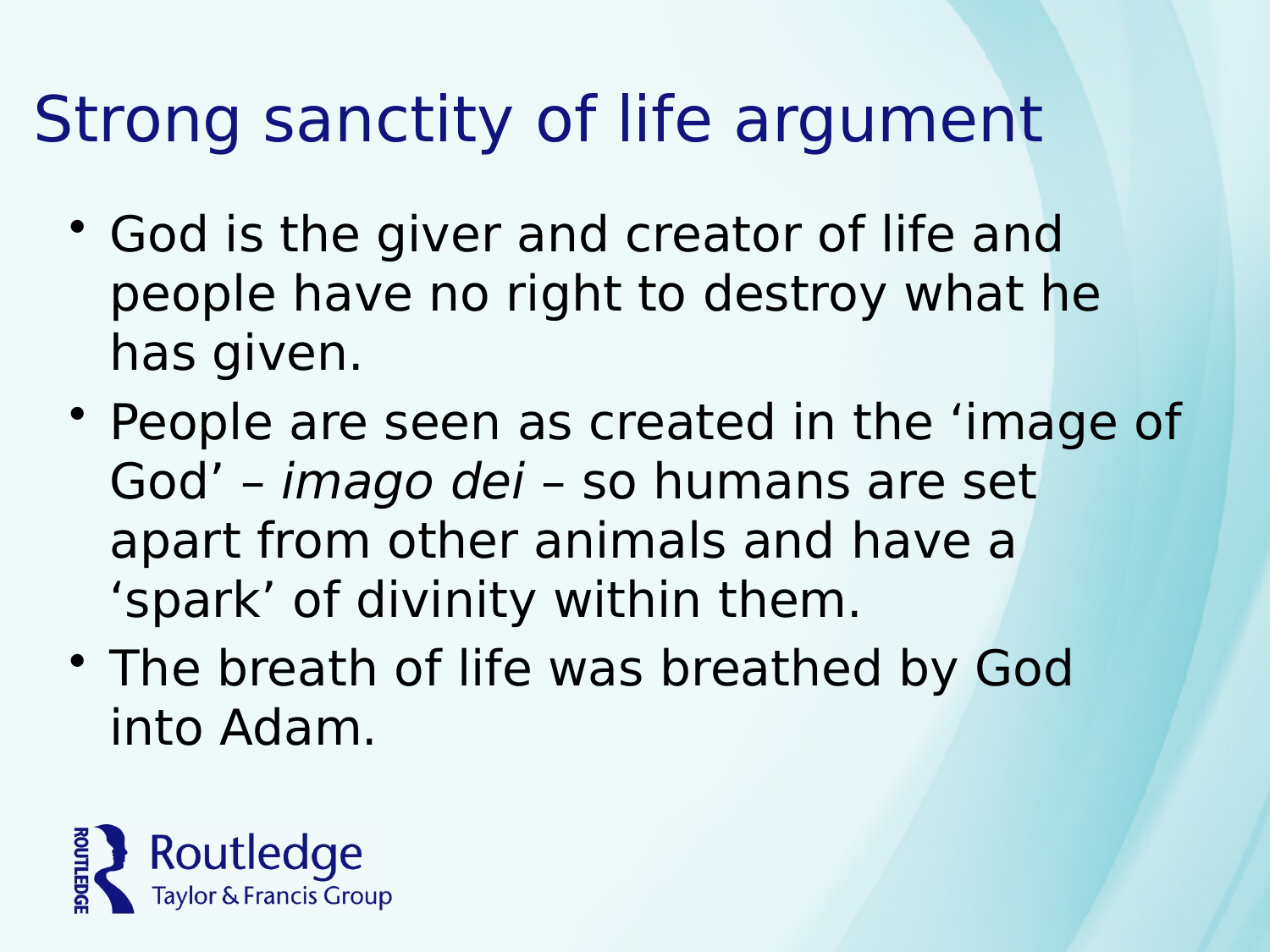

# Strong sanctity of life argument
God is the giver and creator of life and people have no right to destroy what he has given.
People are seen as created in the ‘image of God’ – imago dei – so humans are set apart from other animals and have a ‘spark’ of divinity within them.
The breath of life was breathed by God into Adam.